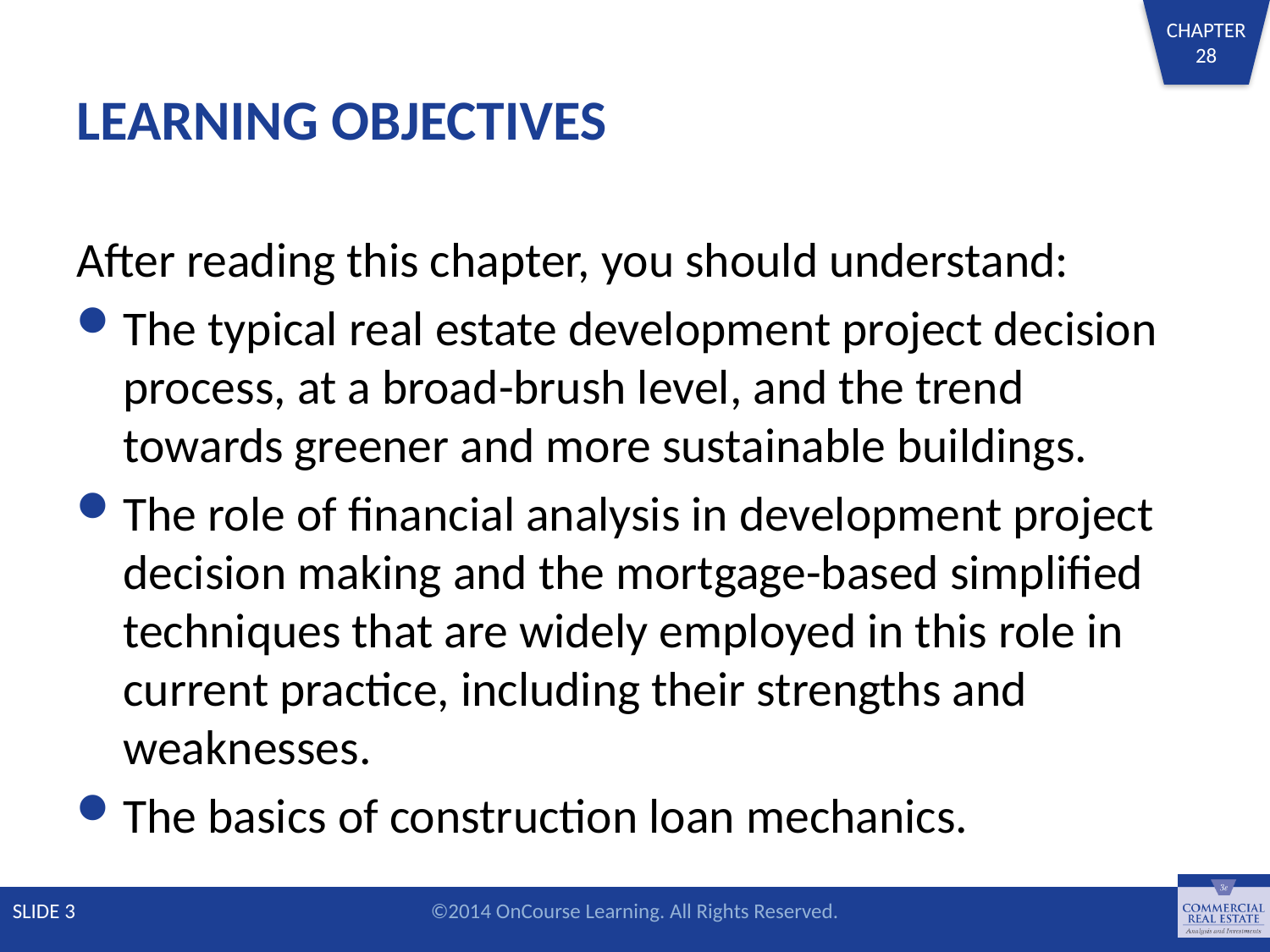

# LEARNING OBJECTIVES
After reading this chapter, you should understand:
The typical real estate development project decision process, at a broad-brush level, and the trend towards greener and more sustainable buildings.
The role of financial analysis in development project decision making and the mortgage-based simplified techniques that are widely employed in this role in current practice, including their strengths and weaknesses.
The basics of construction loan mechanics.
SLIDE 3